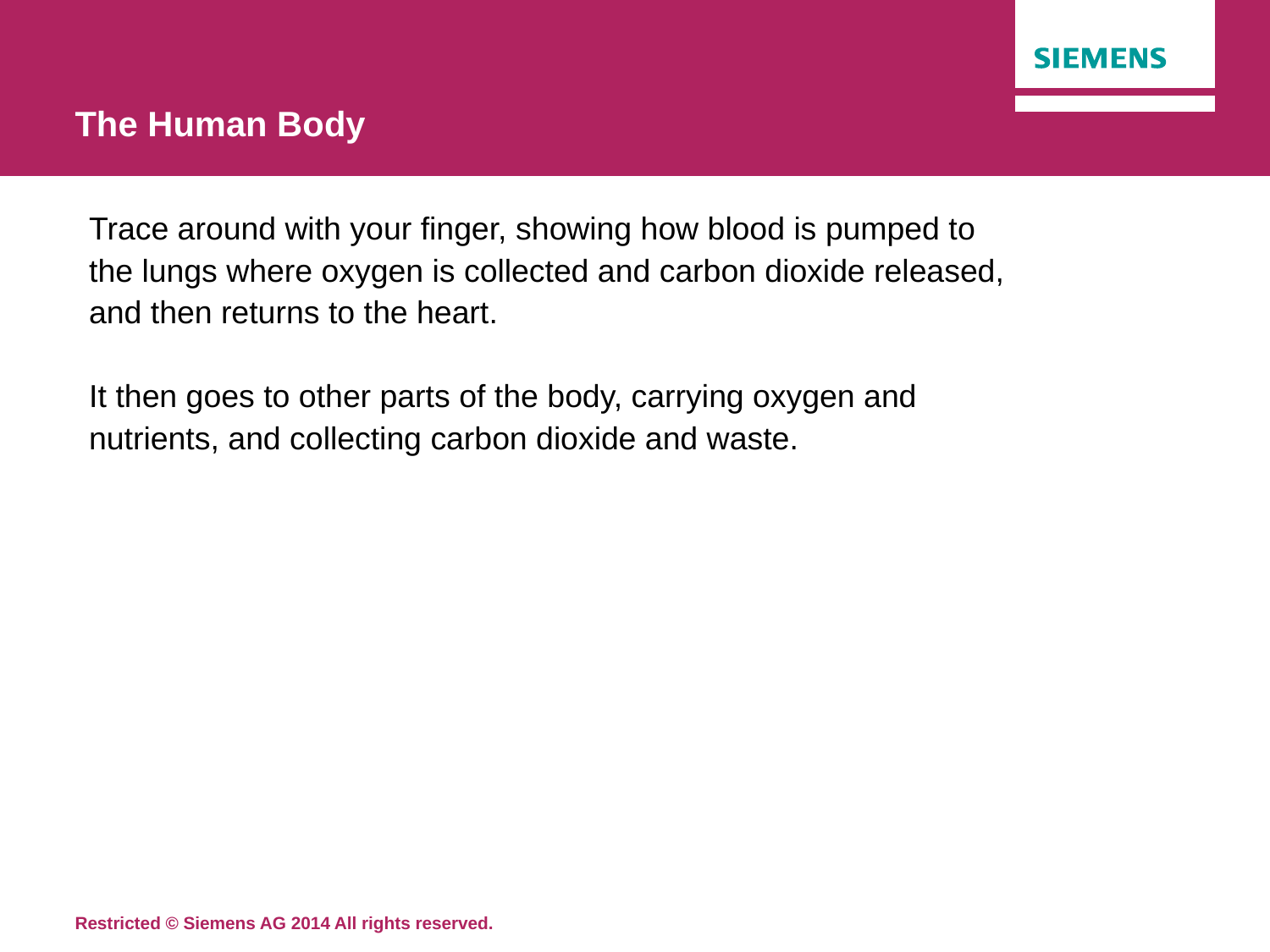

# The Human Body
Trace around with your finger, showing how blood is pumped to the lungs where oxygen is collected and carbon dioxide released, and then returns to the heart.

It then goes to other parts of the body, carrying oxygen and nutrients, and collecting carbon dioxide and waste.